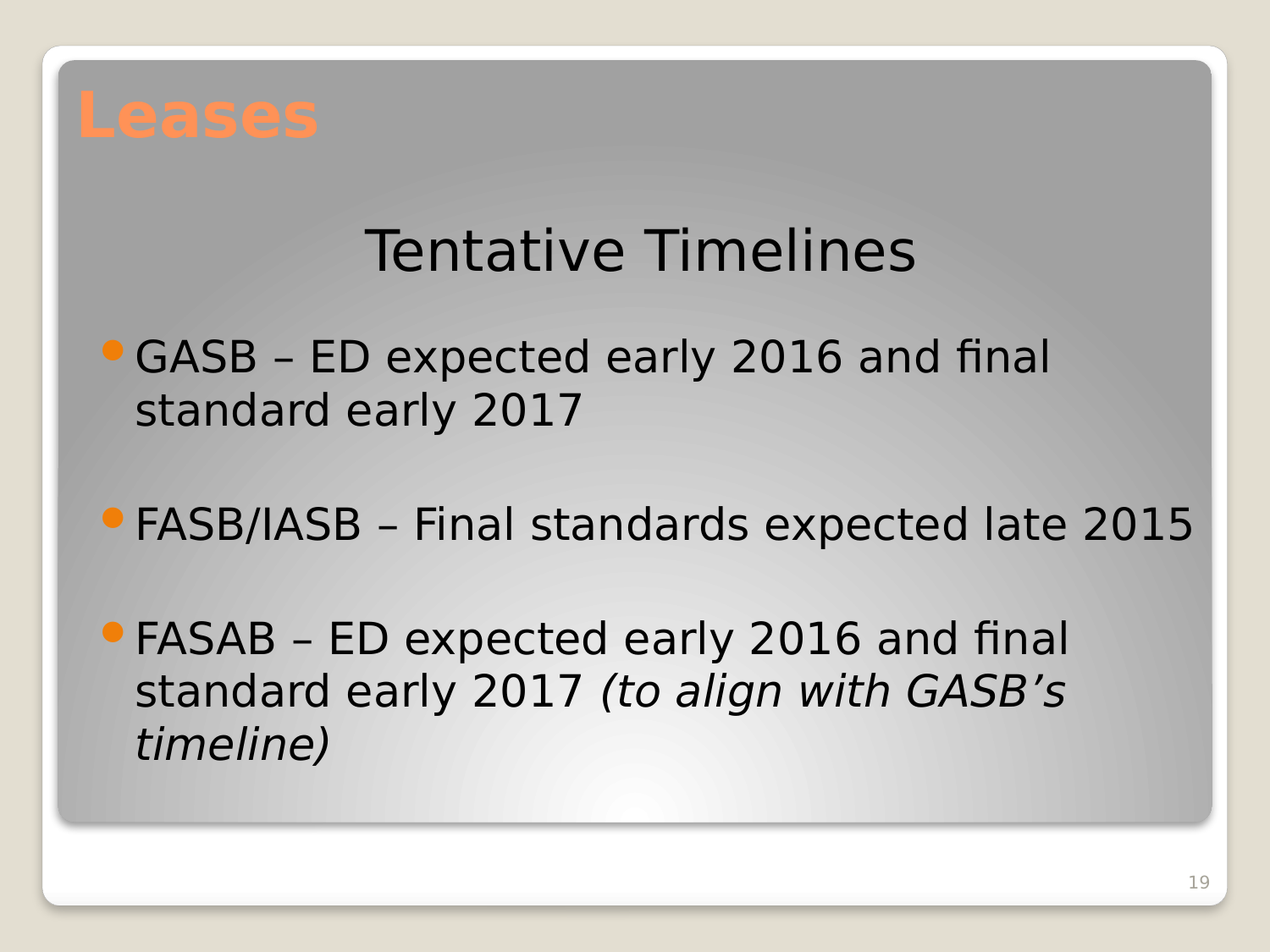

# Leases
Tentative Timelines

GASB – ED expected early 2016 and final standard early 2017

FASB/IASB – Final standards expected late 2015

FASAB – ED expected early 2016 and final standard early 2017 (to align with GASB’s timeline)
19